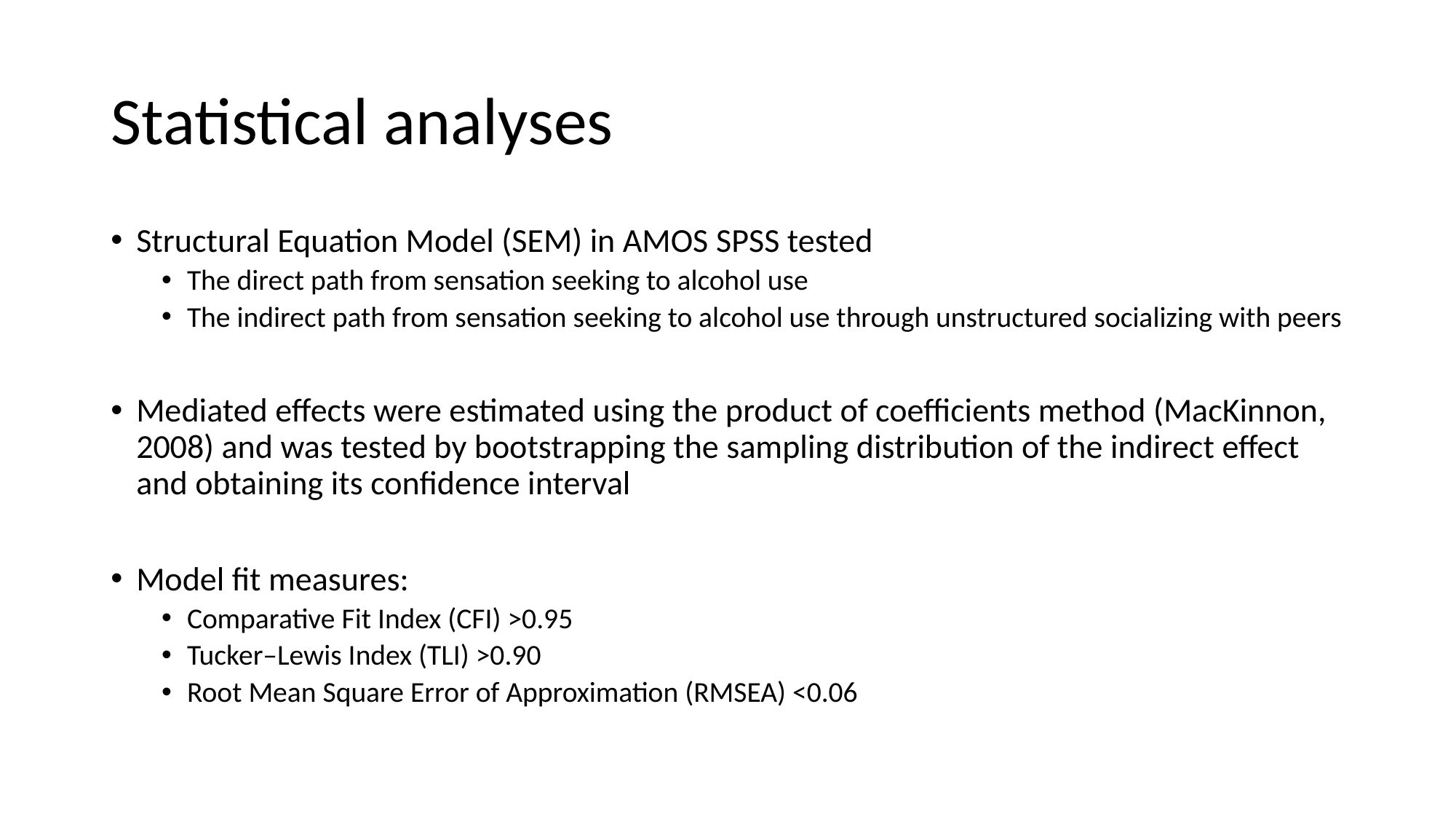

# Statistical analyses
Structural Equation Model (SEM) in AMOS SPSS tested
The direct path from sensation seeking to alcohol use
The indirect path from sensation seeking to alcohol use through unstructured socializing with peers

Mediated effects were estimated using the product of coefficients method (MacKinnon, 2008) and was tested by bootstrapping the sampling distribution of the indirect effect and obtaining its confidence interval

Model fit measures:
Comparative Fit Index (CFI) >0.95
Tucker–Lewis Index (TLI) >0.90
Root Mean Square Error of Approximation (RMSEA) <0.06